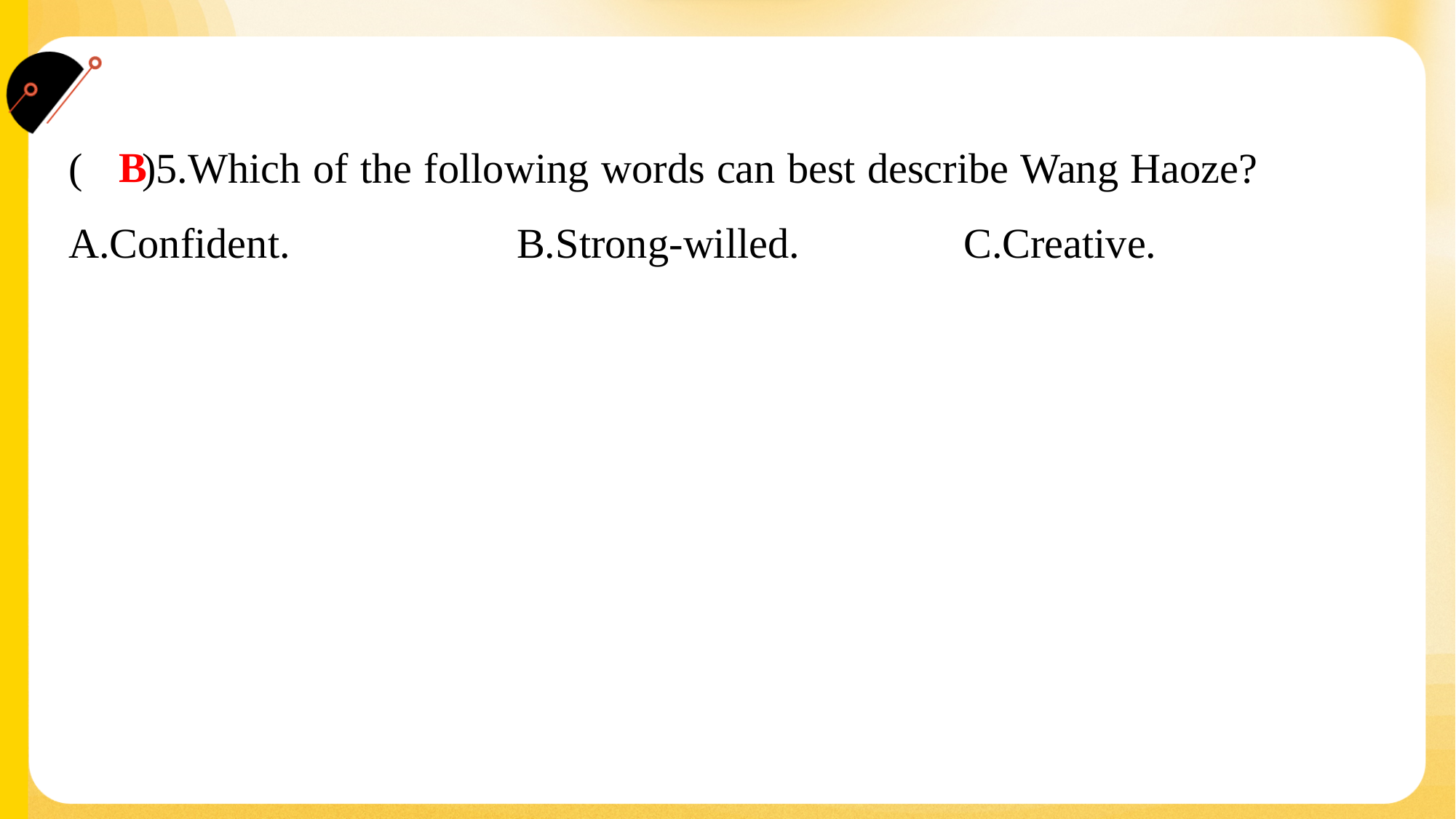

B
(     )5.Which of the following words can best describe Wang Haoze?
A.Confident.	B.Strong-willed.	C.Creative.